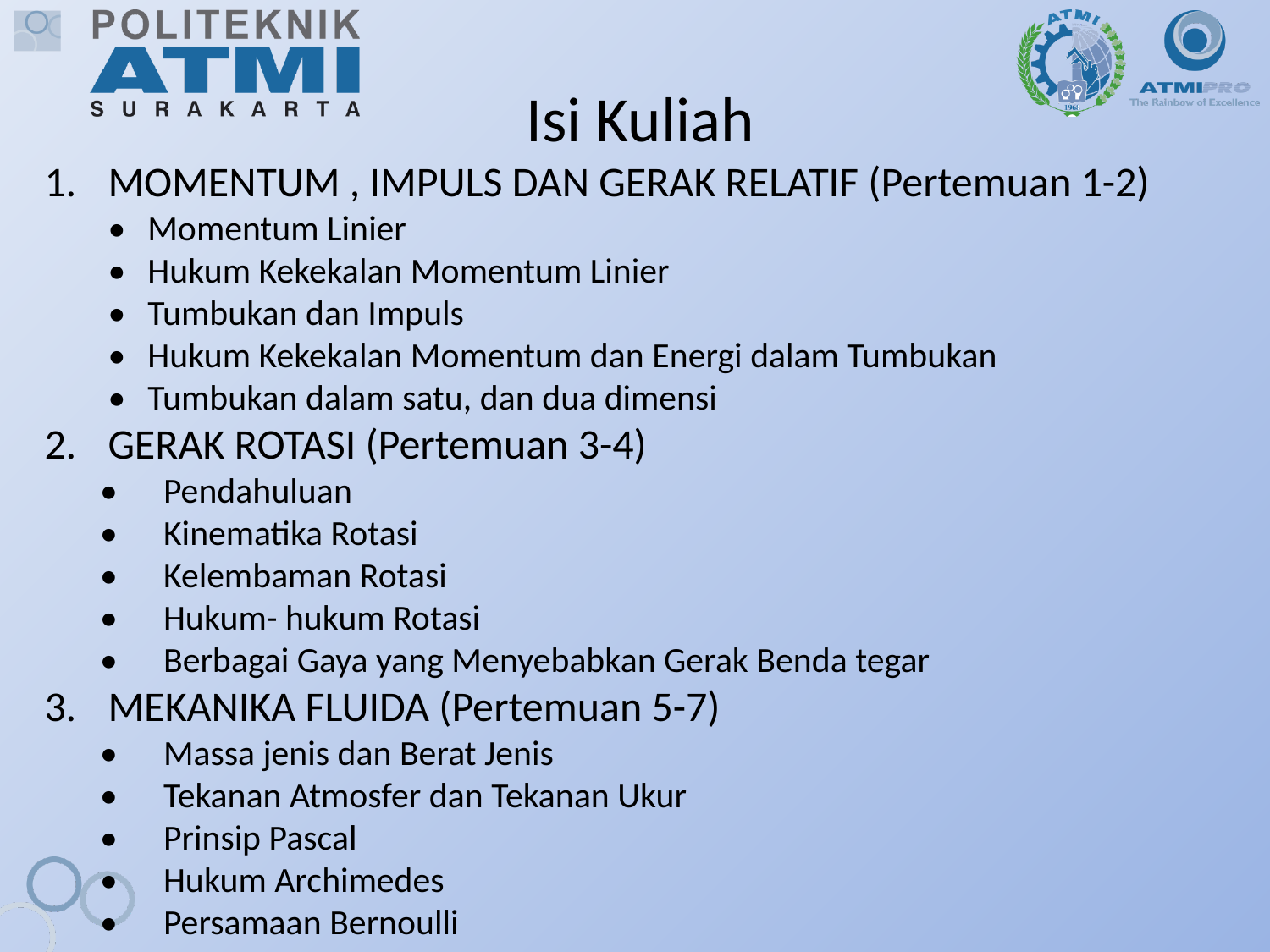

# Isi Kuliah
MOMENTUM , IMPULS DAN GERAK RELATIF (Pertemuan 1-2)
•	Momentum Linier
•	Hukum Kekekalan Momentum Linier
•	Tumbukan dan Impuls
•	Hukum Kekekalan Momentum dan Energi dalam Tumbukan
•	Tumbukan dalam satu, dan dua dimensi
GERAK ROTASI (Pertemuan 3-4)
•	Pendahuluan
•	Kinematika Rotasi
•	Kelembaman Rotasi
•	Hukum- hukum Rotasi
•	Berbagai Gaya yang Menyebabkan Gerak Benda tegar
MEKANIKA FLUIDA (Pertemuan 5-7)
•	Massa jenis dan Berat Jenis
•	Tekanan Atmosfer dan Tekanan Ukur
•	Prinsip Pascal
•	Hukum Archimedes
•	Persamaan Bernoulli